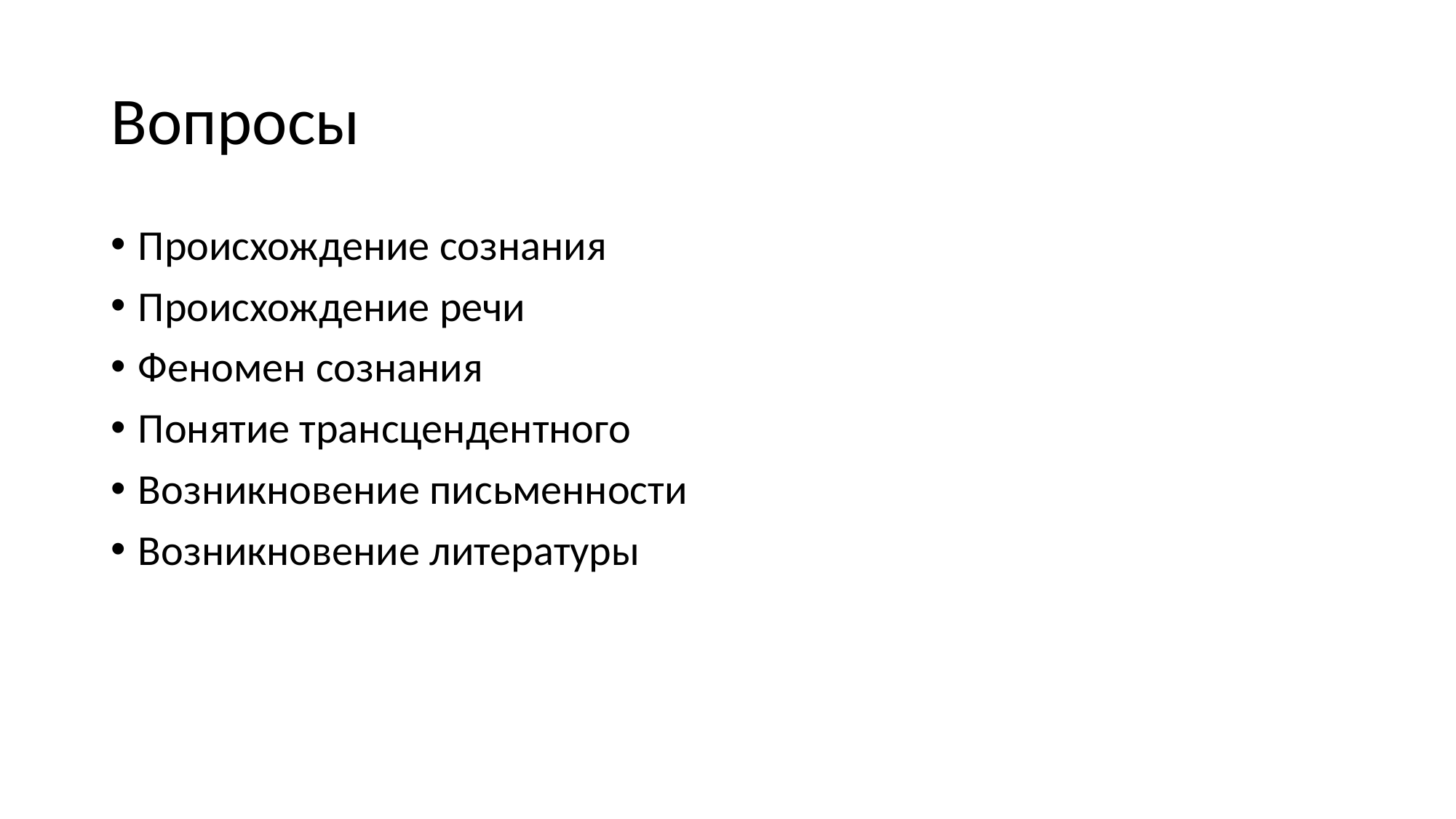

# Вопросы
Происхождение сознания
Происхождение речи
Феномен сознания
Понятие трансцендентного
Возникновение письменности
Возникновение литературы